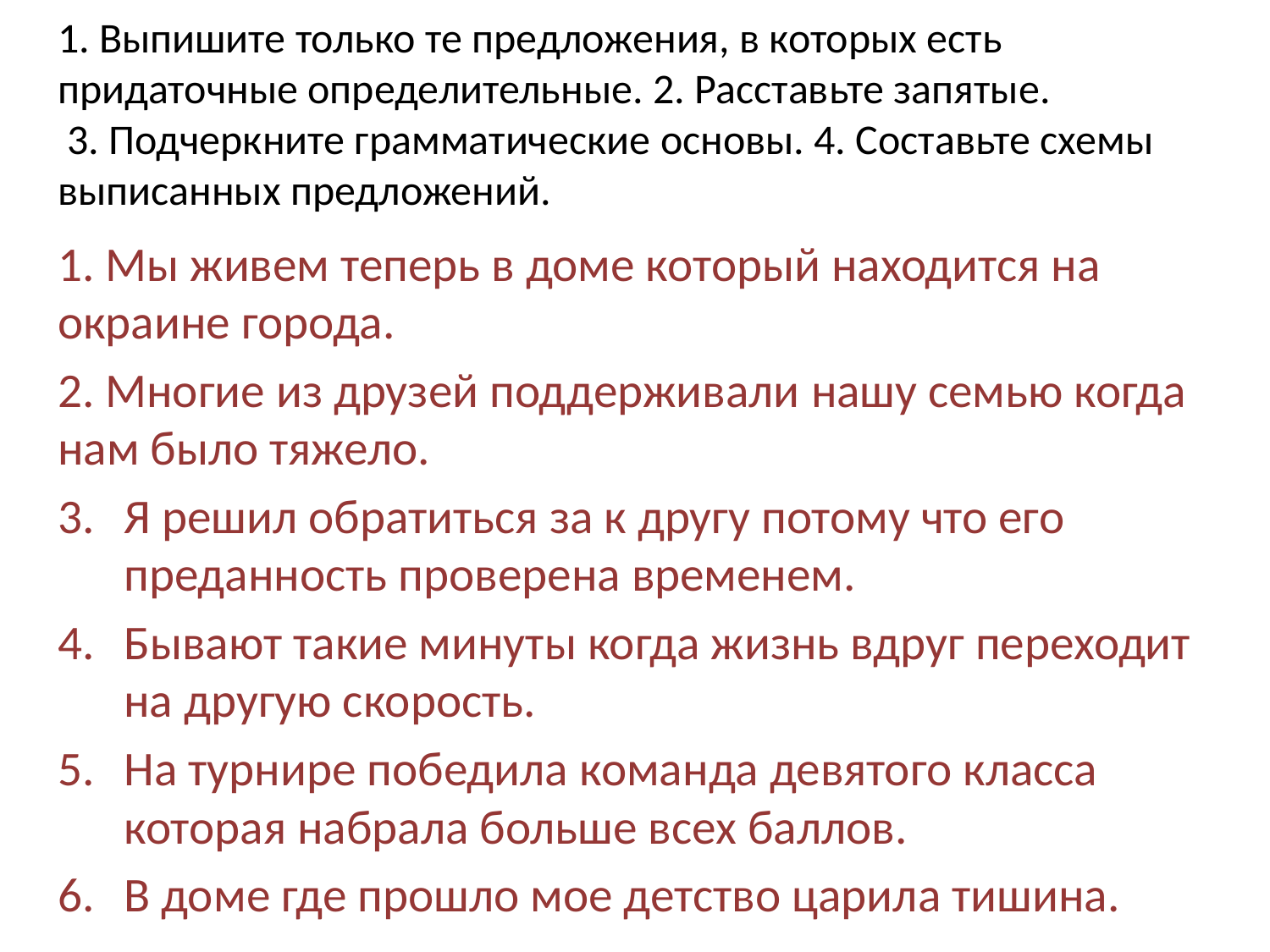

# 1. Выпишите только те предложения, в которых есть придаточные определительные. 2. Расставьте запятые. 3. Подчеркните грамматические основы. 4. Составьте схемы выписанных предложений.
1. Мы живем теперь в доме который находится на окраине города.
2. Многие из друзей поддерживали нашу семью когда нам было тяжело.
Я решил обратиться за к другу потому что его преданность проверена временем.
Бывают такие минуты когда жизнь вдруг переходит на другую скорость.
На турнире победила команда девятого класса которая набрала больше всех баллов.
В доме где прошло мое детство царила тишина.